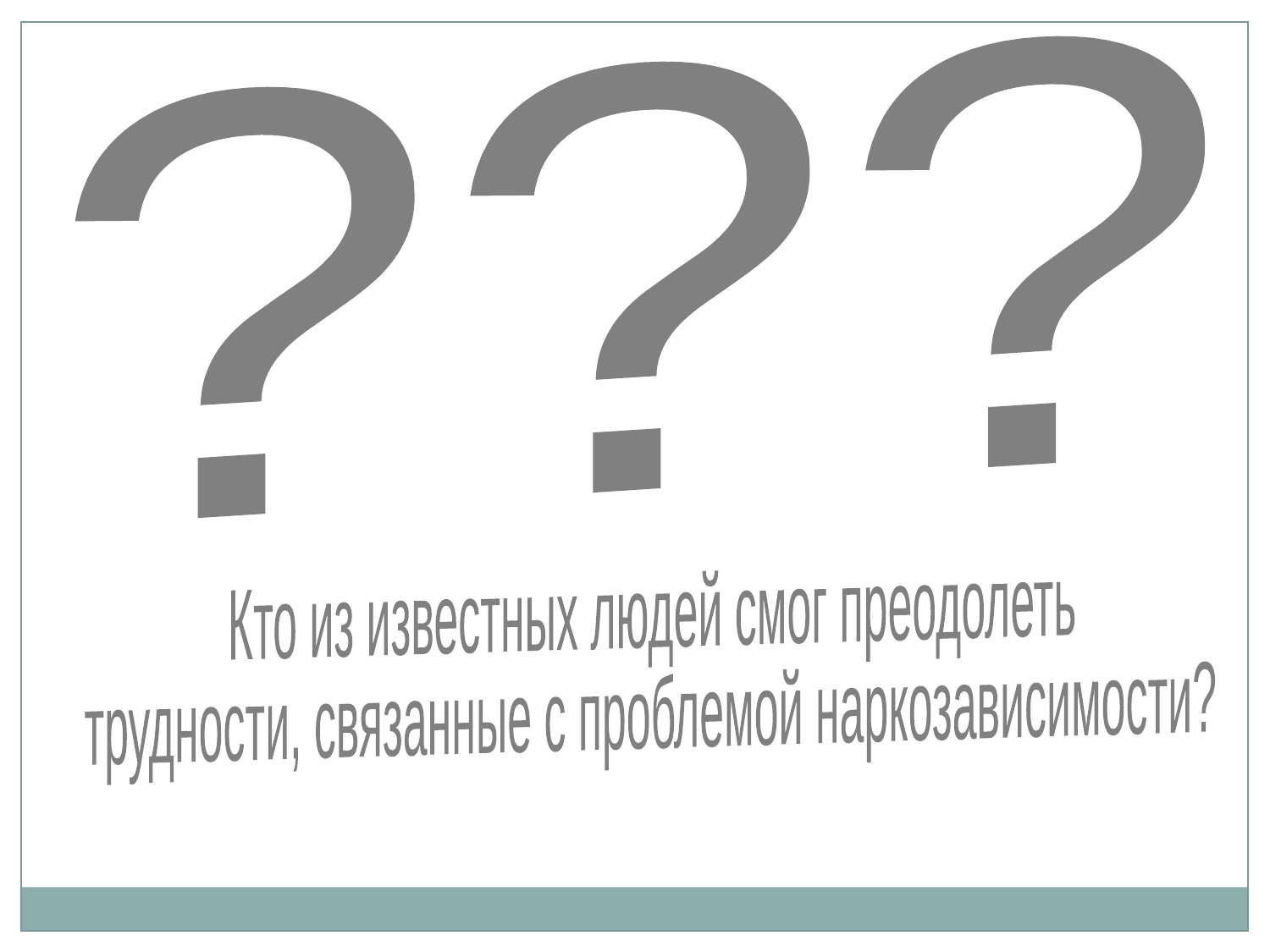

???

Кто из известных людей смог преодолеть
трудности, связанные с проблемой наркозависимости?